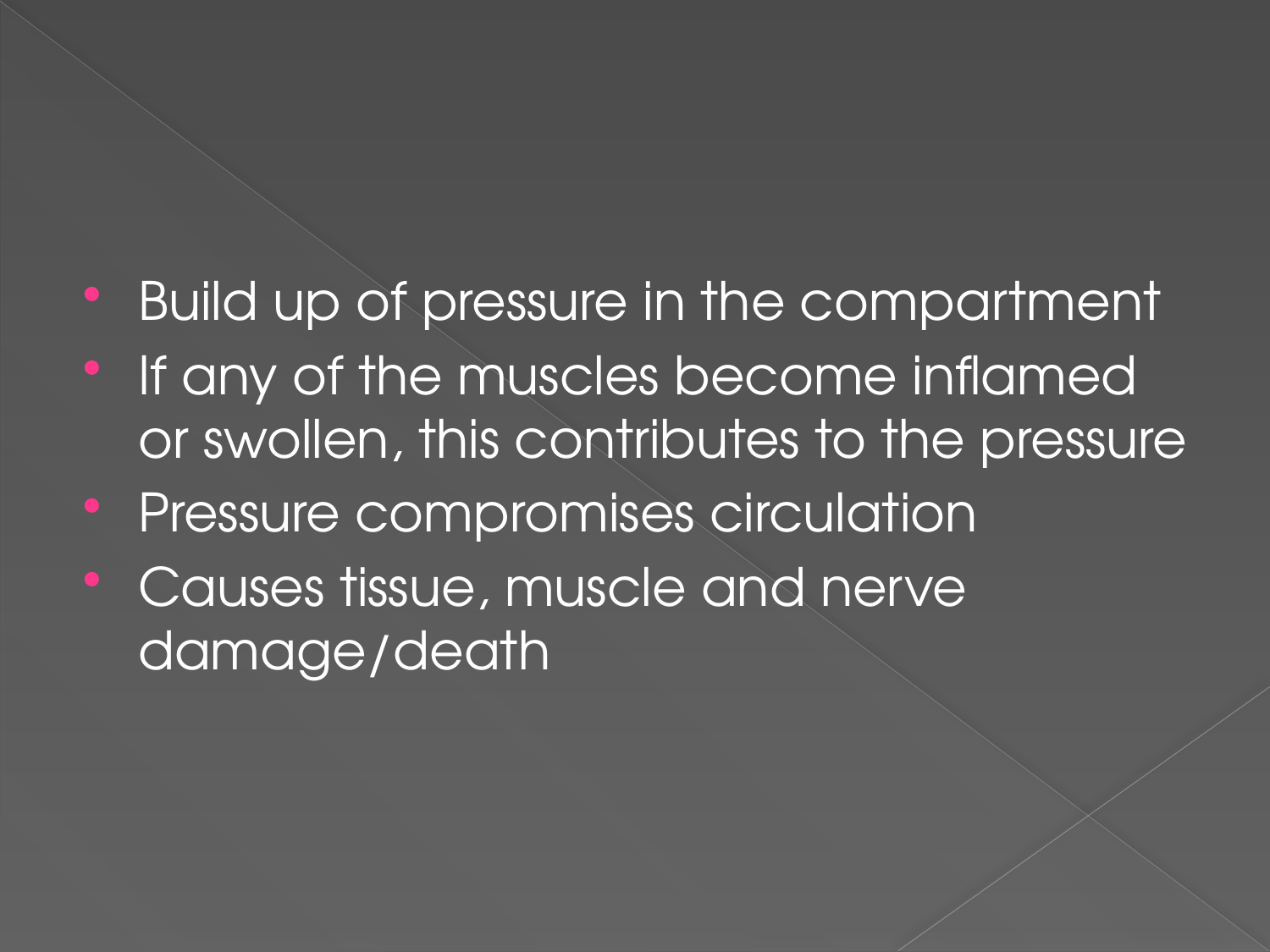

#
Build up of pressure in the compartment
If any of the muscles become inflamed or swollen, this contributes to the pressure
Pressure compromises circulation
Causes tissue, muscle and nerve damage/death